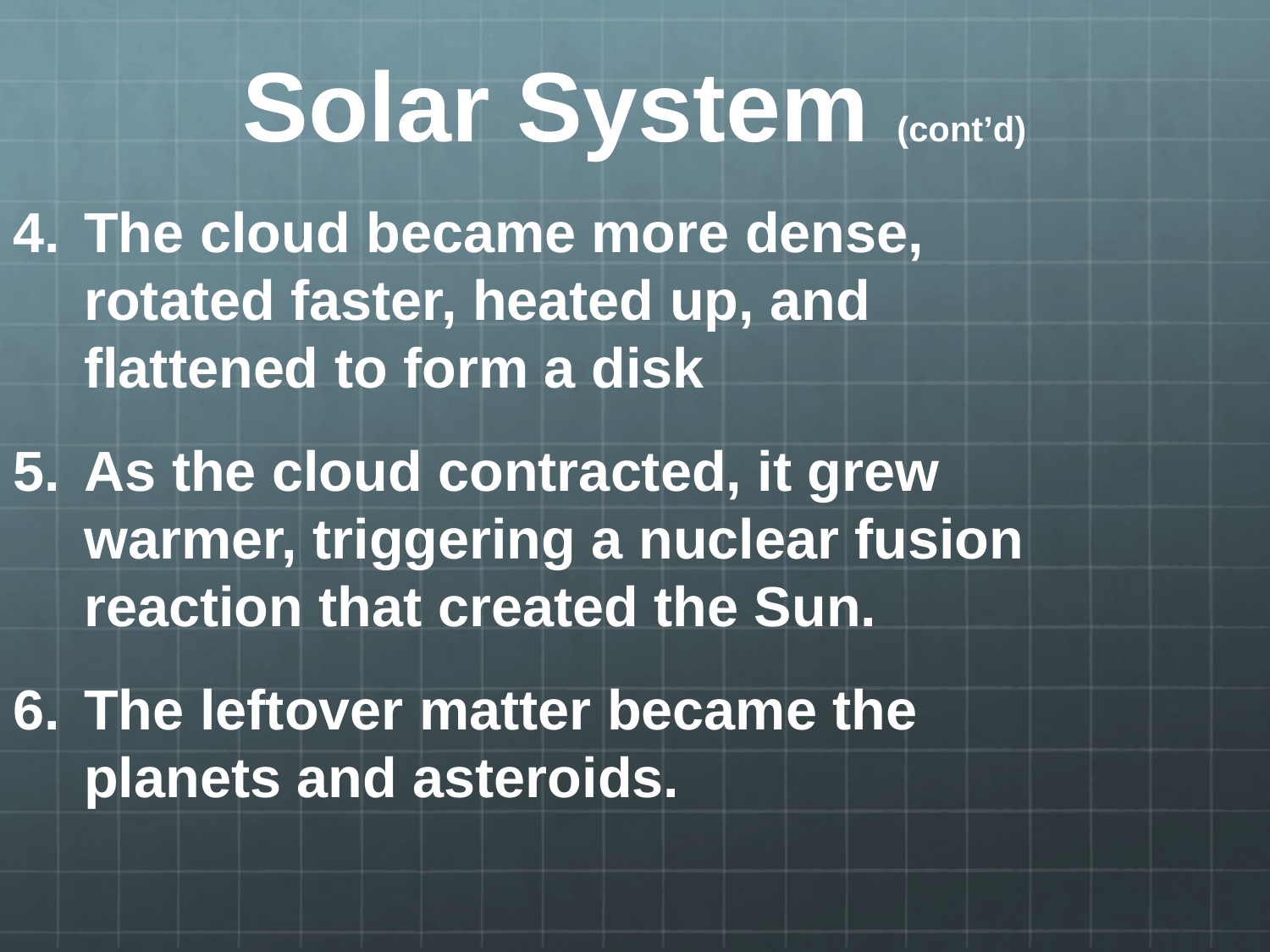

# Solar System (cont’d)
The cloud became more dense, rotated faster, heated up, and flattened to form a disk
As the cloud contracted, it grew warmer, triggering a nuclear fusion reaction that created the Sun.
The leftover matter became the planets and asteroids.